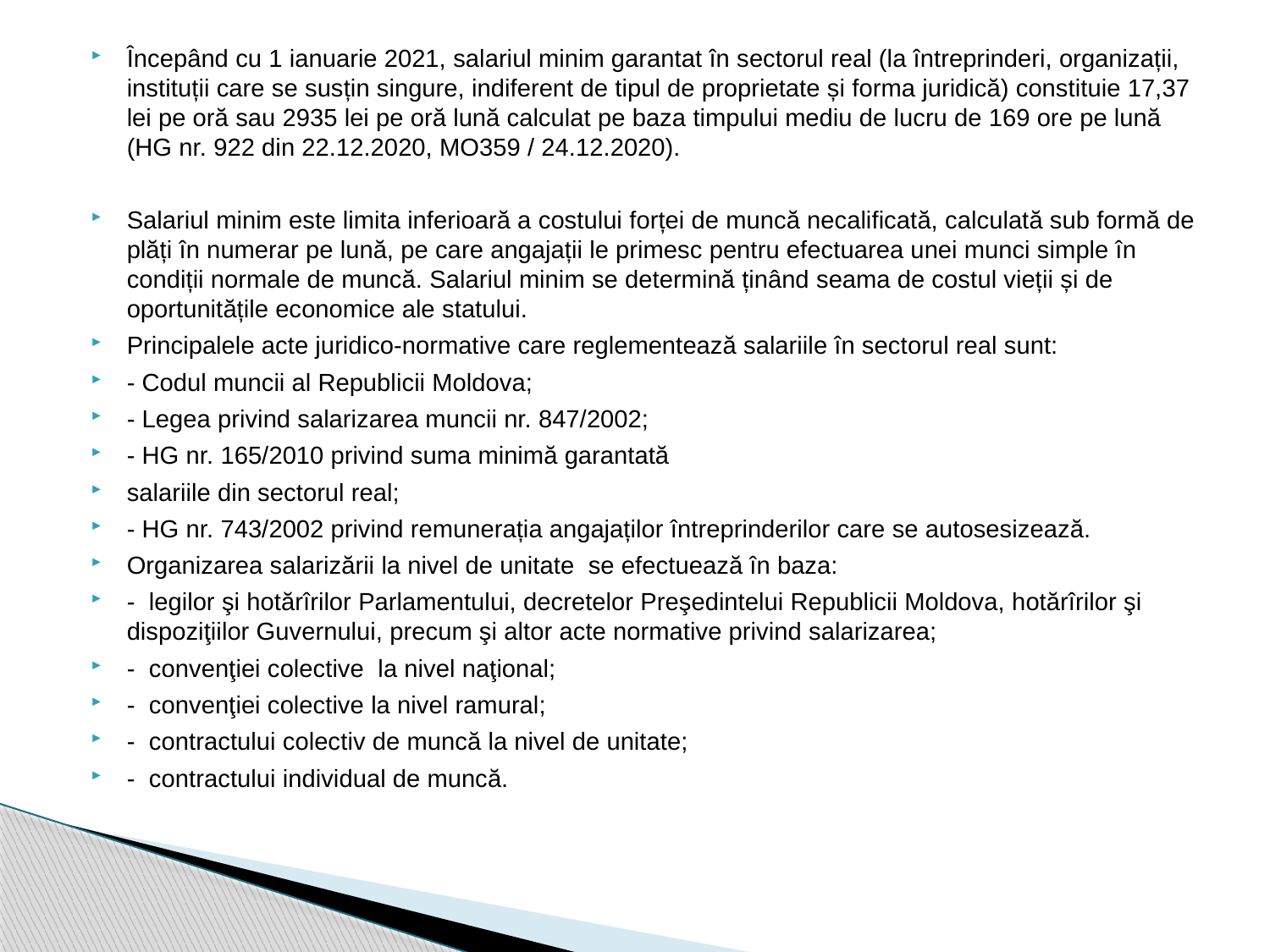

Începând cu 1 ianuarie 2021, salariul minim garantat în sectorul real (la întreprinderi, organizații, instituții care se susțin singure, indiferent de tipul de proprietate și forma juridică) constituie 17,37 lei pe oră sau 2935 lei pe oră lună calculat pe baza timpului mediu de lucru de 169 ore pe lună (HG nr. 922 din 22.12.2020, MO359 / 24.12.2020).

Salariul minim este limita inferioară a costului forței de muncă necalificată, calculată sub formă de plăți în numerar pe lună, pe care angajații le primesc pentru efectuarea unei munci simple în condiții normale de muncă. Salariul minim se determină ținând seama de costul vieții și de oportunitățile economice ale statului.
Principalele acte juridico-normative care reglementează salariile în sectorul real sunt:
- Codul muncii al Republicii Moldova;
- Legea privind salarizarea muncii nr. 847/2002;
- HG nr. 165/2010 privind suma minimă garantată
salariile din sectorul real;
- HG nr. 743/2002 privind remunerația angajaților întreprinderilor care se autosesizează.
Organizarea salarizării la nivel de unitate  se efectuează în baza:
-  legilor şi hotărîrilor Parlamentului, decretelor Preşedintelui Republicii Moldova, hotărîrilor şi dispoziţiilor Guvernului, precum şi altor acte normative privind salarizarea;
-  convenţiei colective  la nivel naţional;
-  convenţiei colective la nivel ramural;
-  contractului colectiv de muncă la nivel de unitate;
-  contractului individual de muncă.